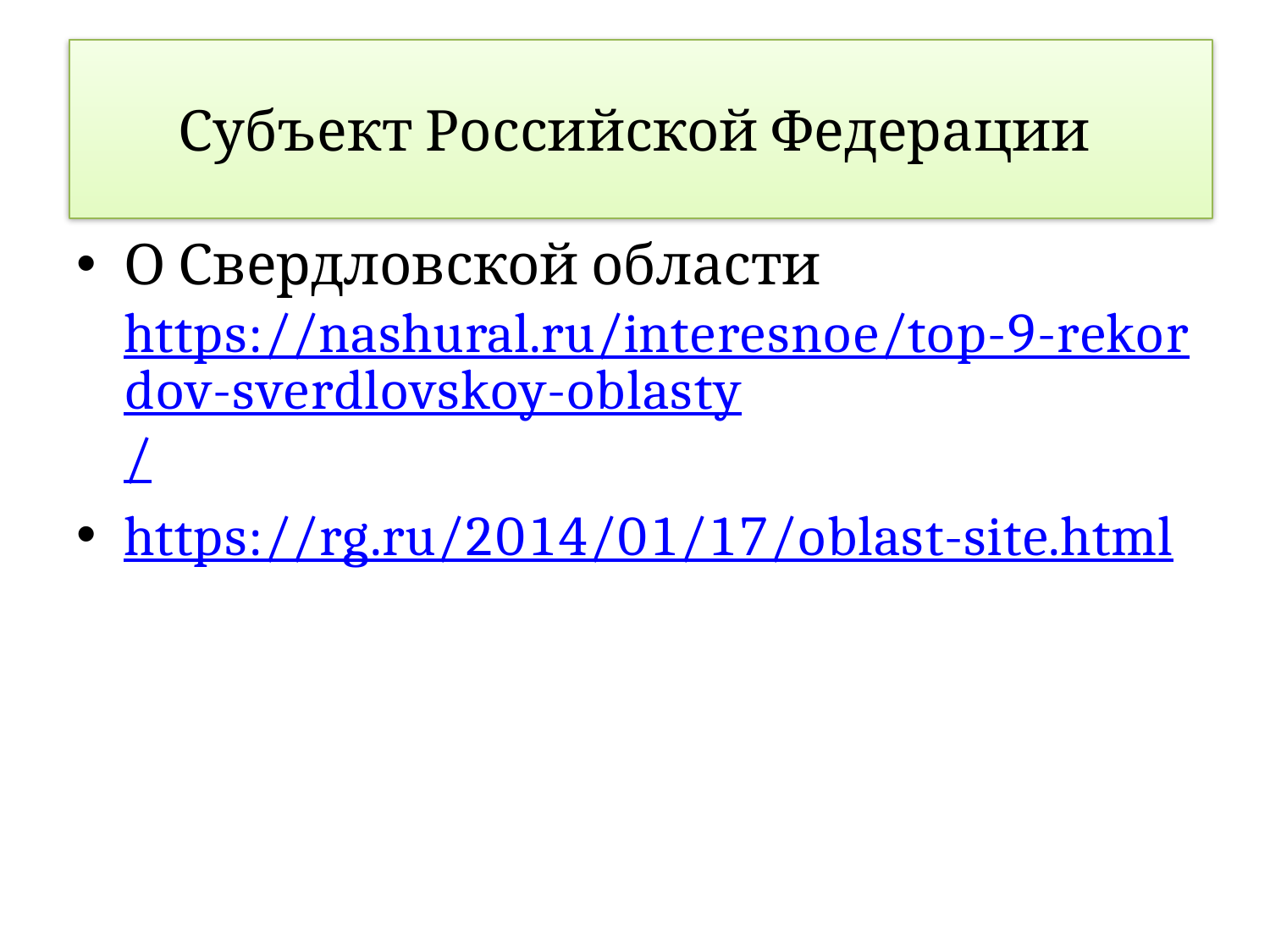

# Субъект Российской Федерации
О Свердловской области https://nashural.ru/interesnoe/top-9-rekordov-sverdlovskoy-oblasty/
https://rg.ru/2014/01/17/oblast-site.html